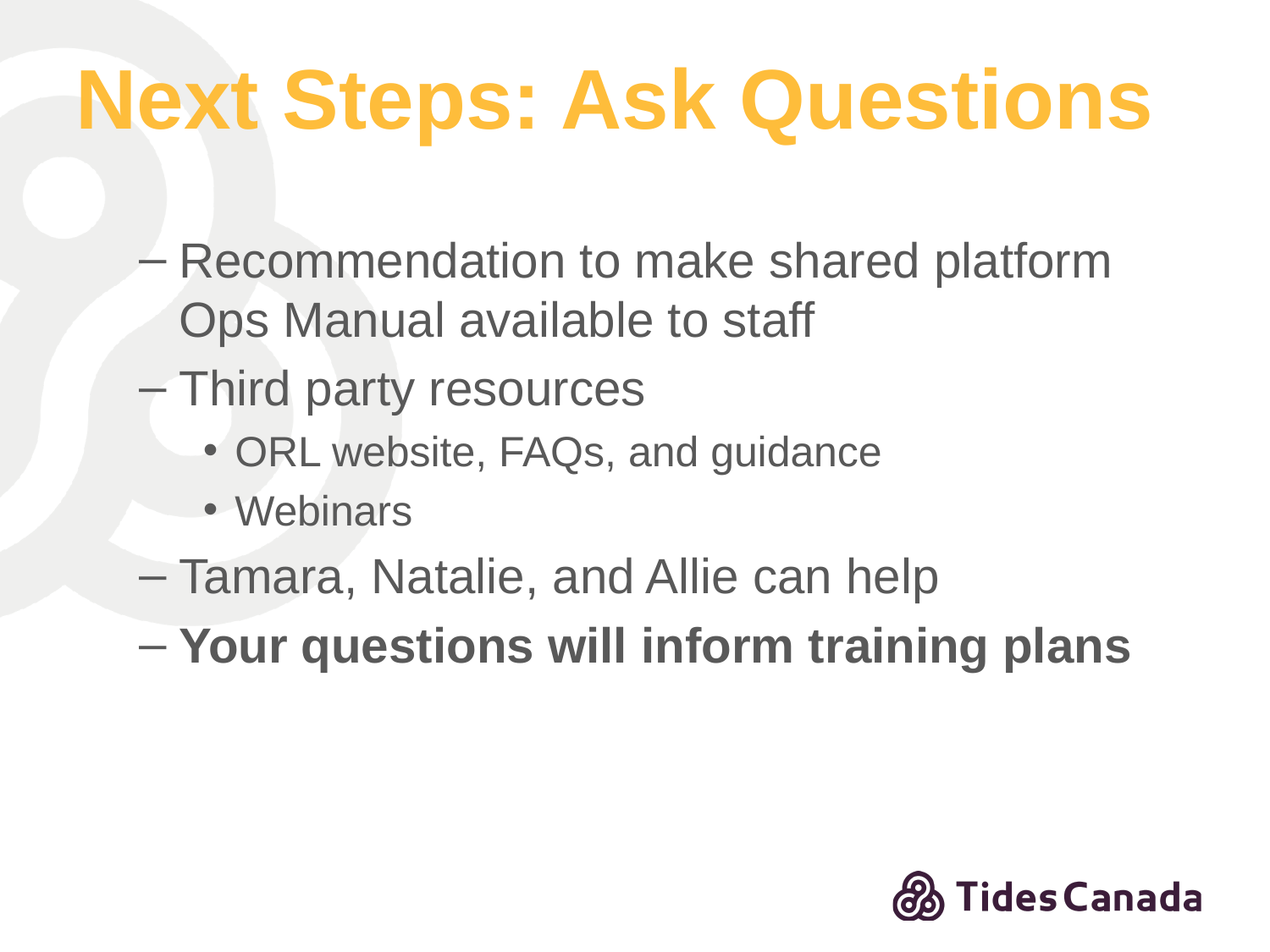

# Next Steps: Ask Questions
Recommendation to make shared platform Ops Manual available to staff
Third party resources
ORL website, FAQs, and guidance
Webinars
Tamara, Natalie, and Allie can help
Your questions will inform training plans